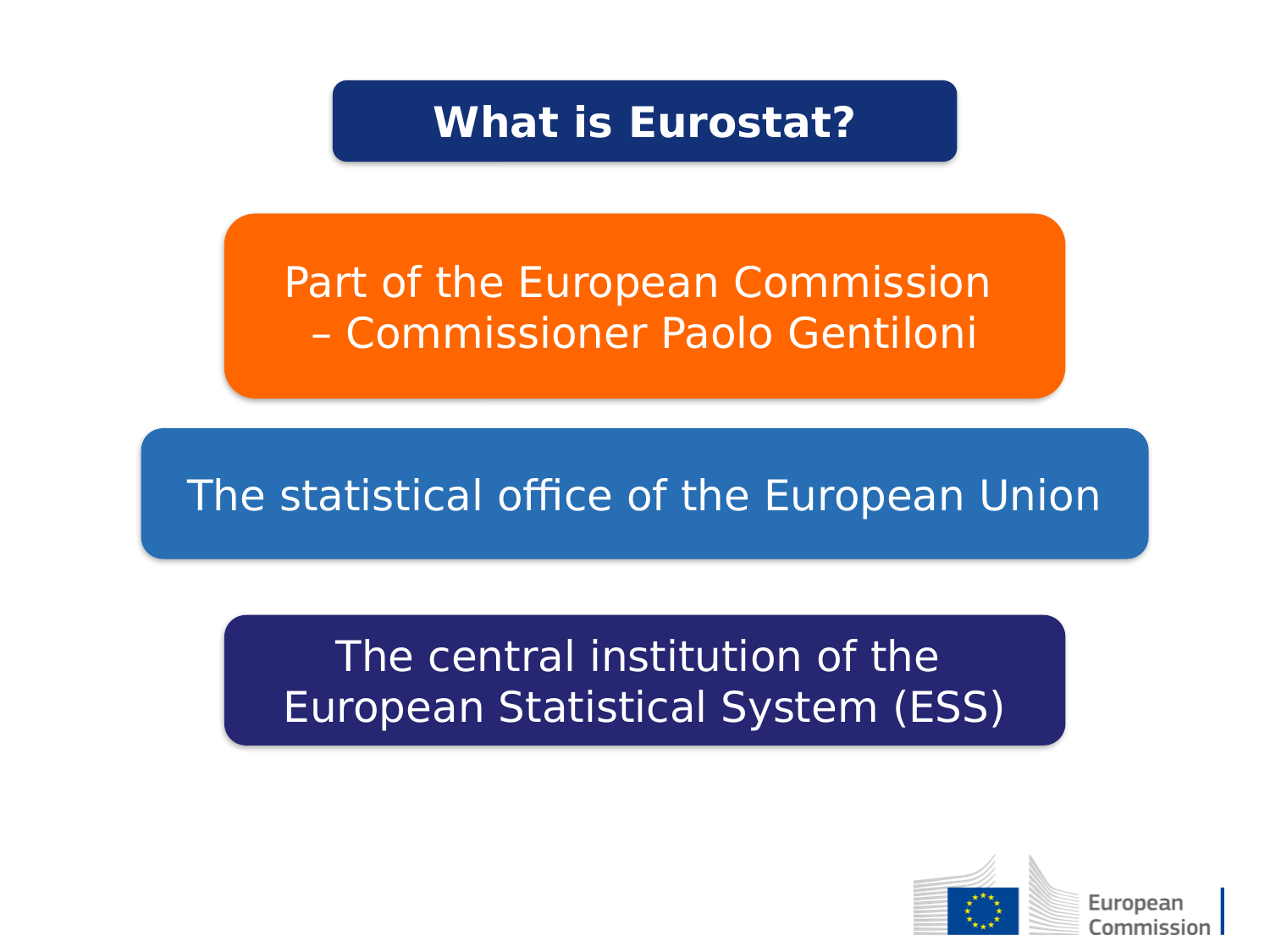

What is Eurostat?
Part of the European Commission
– Commissioner Paolo Gentiloni
The statistical office of the European Union
The central institution of the
European Statistical System (ESS)